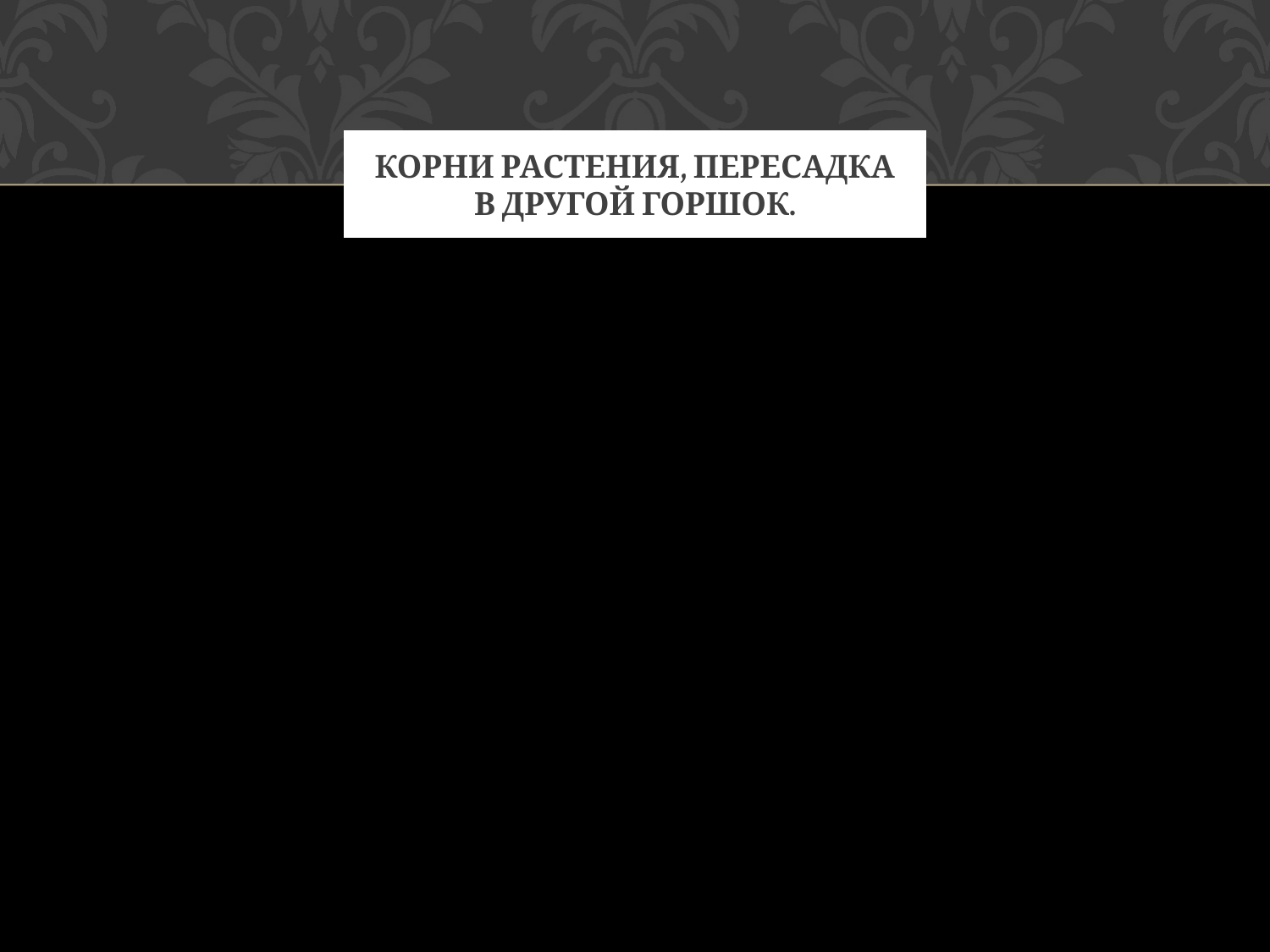

# Корни растения, пересадка в другой горшок.